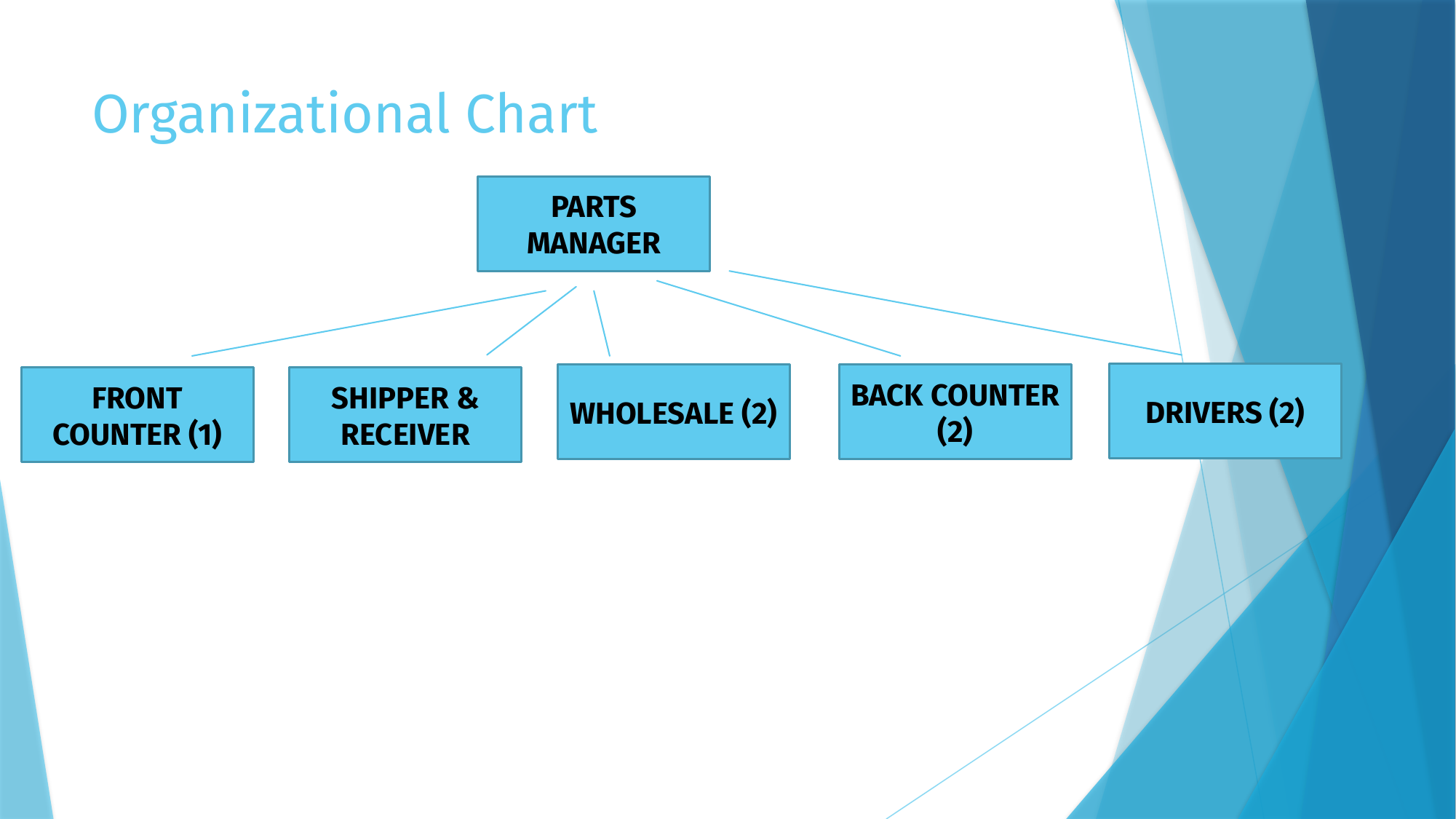

# Organizational Chart
PARTS MANAGER
DRIVERS (2)
BACK COUNTER (2)
WHOLESALE (2)
FRONT COUNTER (1)
SHIPPER & RECEIVER